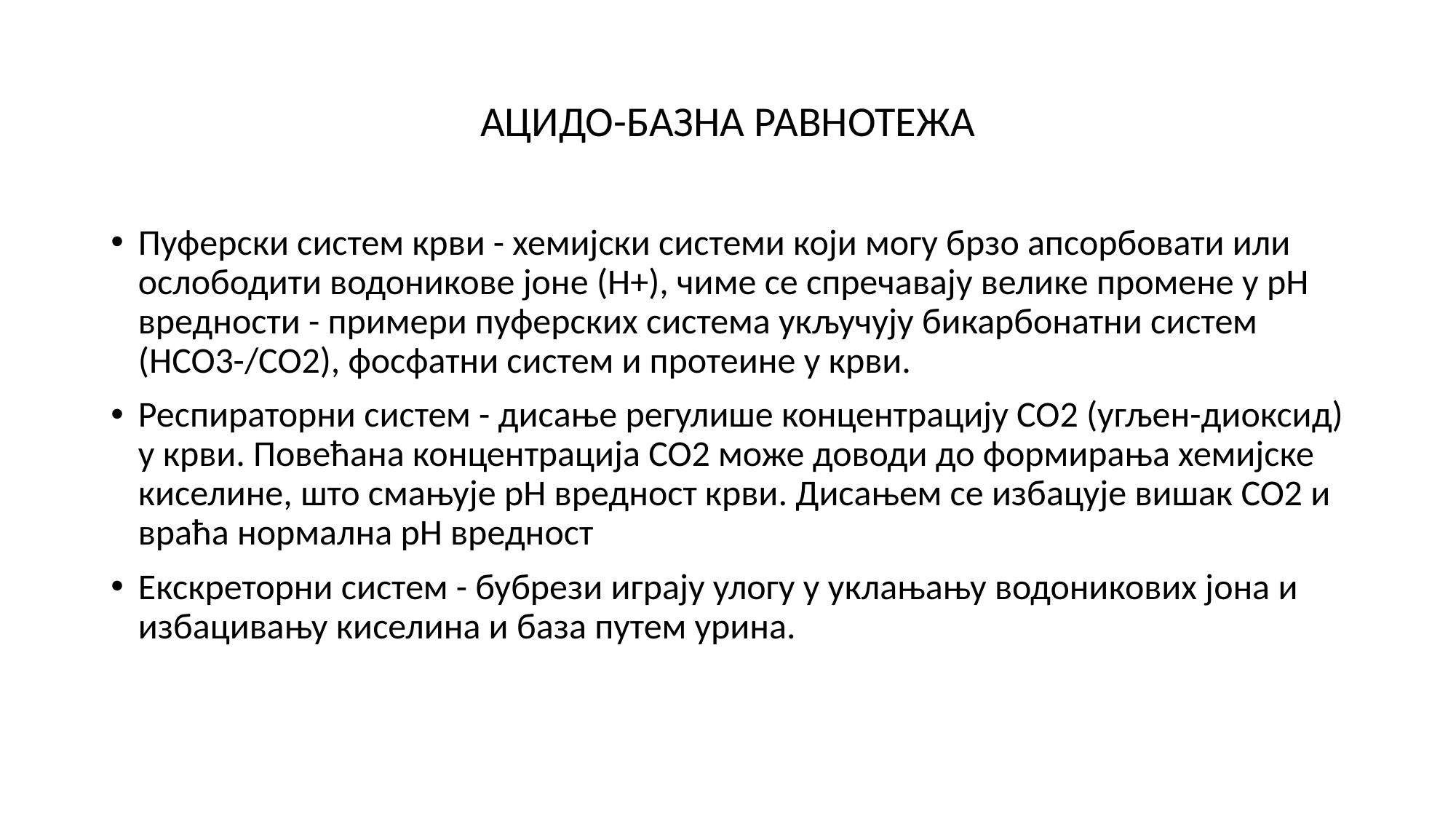

# АЦИДО-БАЗНА РАВНОТЕЖА
Пуферски систем крви - хемијски системи који могу брзо апсорбовати или ослободити водоникове јоне (H+), чиме се спречавају велике промене у рН вредности - примери пуферских система укључују бикарбонатни систем (HCO3-/CO2), фосфатни систем и протеине у крви.
Респираторни систем - дисање регулише концентрацију CO2 (угљен-диоксид) у крви. Повећана концентрација CO2 може доводи до формирања хемијске киселине, што смањује pH вредност крви. Дисањем се избацује вишак CO2 и враћа нормална pH вредност
Екскреторни систем - бубрези играју улогу у уклањању водоникових јона и избацивању киселина и база путем урина.